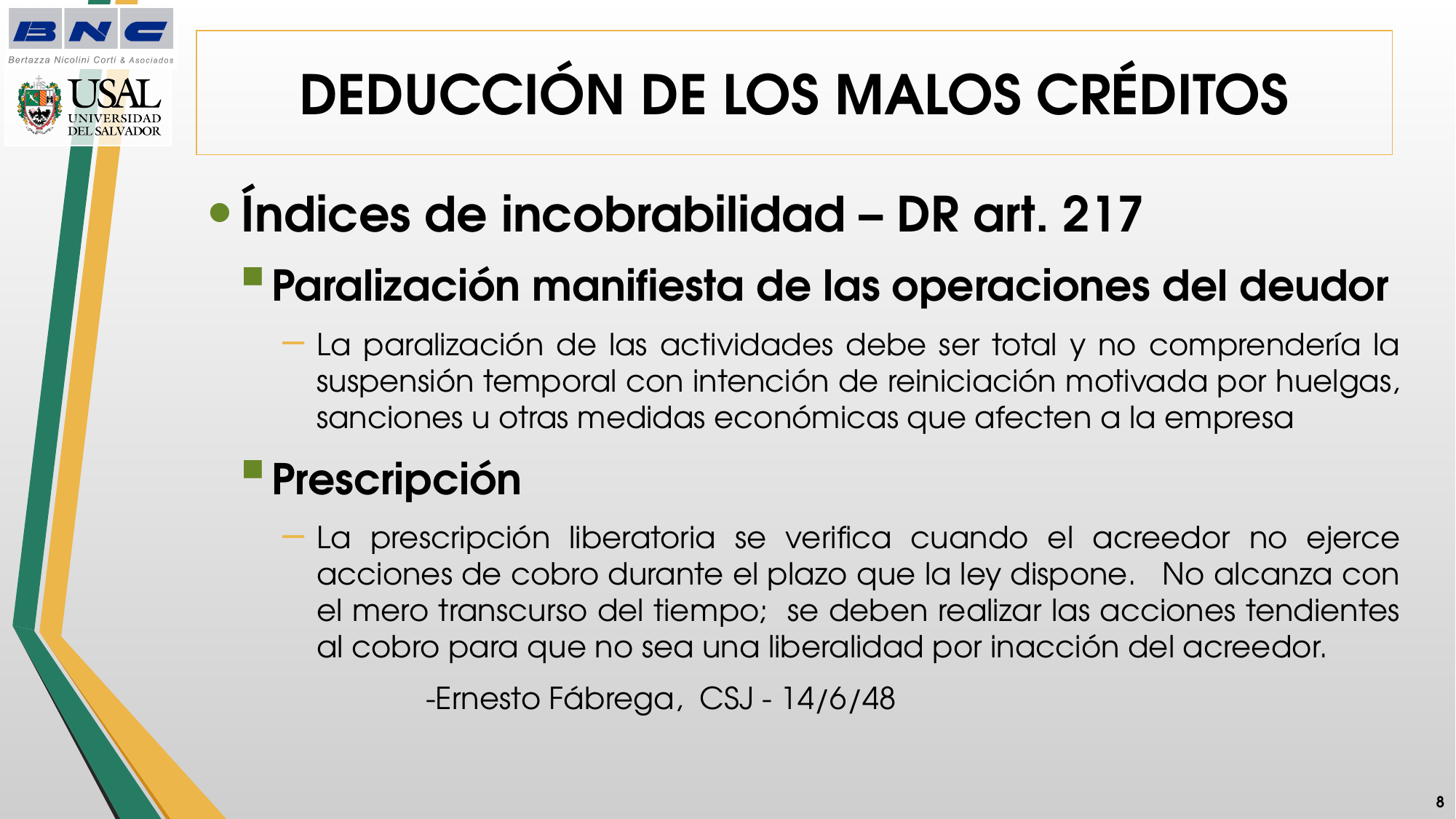

# DEDUCCIÓN DE LOS MALOS CRÉDITOS
Índices de incobrabilidad – DR art. 217
Paralización manifiesta de las operaciones del deudor
La paralización de las actividades debe ser total y no comprendería la suspensión temporal con intención de reiniciación motivada por huelgas, sanciones u otras medidas económicas que afecten a la empresa
Prescripción
La prescripción liberatoria se verifica cuando el acreedor no ejerce acciones de cobro durante el plazo que la ley dispone.   No alcanza con el mero transcurso del tiempo;  se deben realizar las acciones tendientes al cobro para que no sea una liberalidad por inacción del acreedor.
      	       	-Ernesto Fábrega,  CSJ - 14/6/48
8